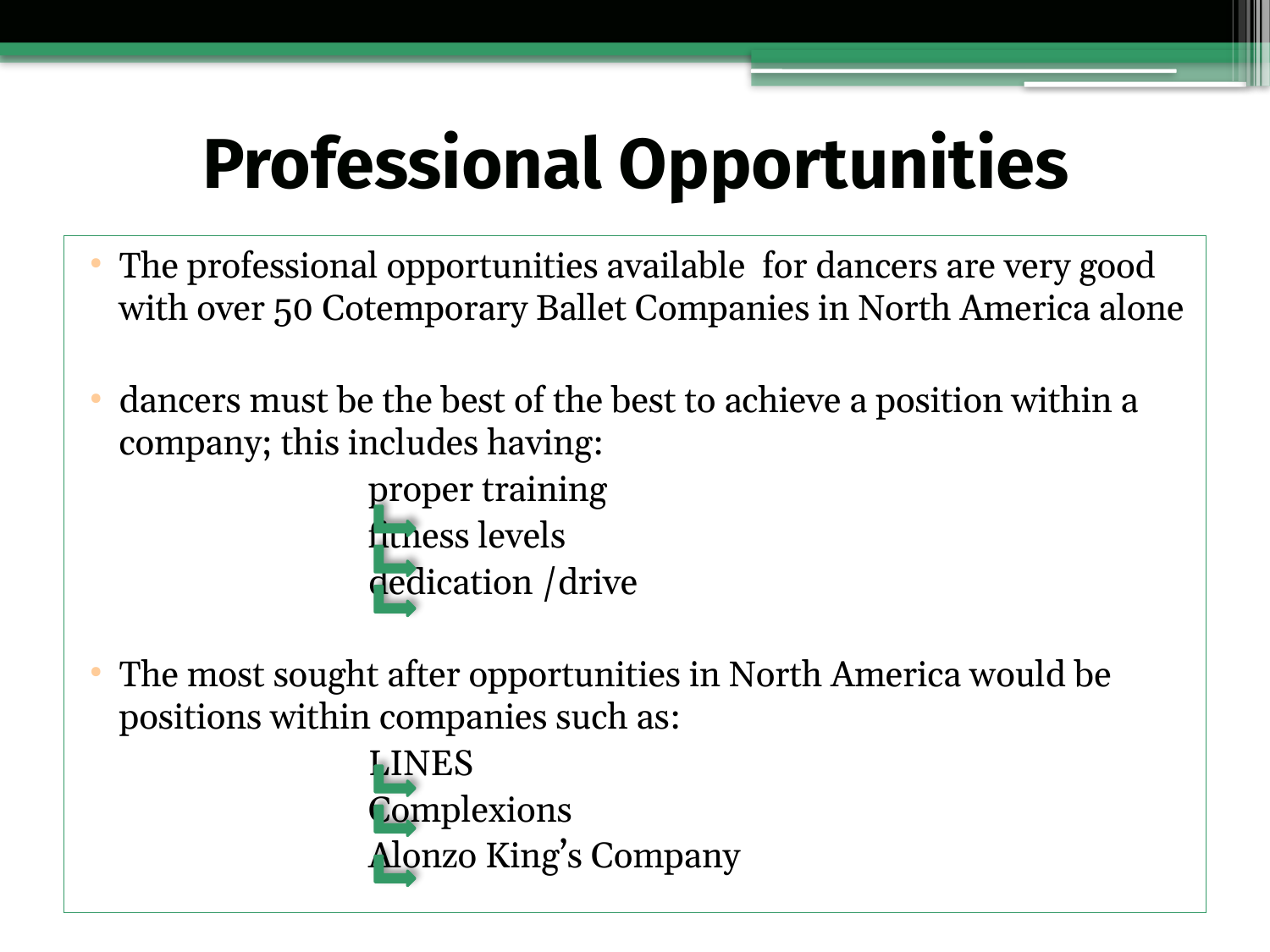

# Professional Opportunities
The professional opportunities available  for dancers are very good with over 50 Cotemporary Ballet Companies in North America alone

dancers must be the best of the best to achieve a position within a company; this includes having:
                                 proper training
                                 fitness levels
                                 dedication /drive

The most sought after opportunities in North America would be positions within companies such as:
                                 LINES
                                 Complexions
                                 Alonzo King’s Company